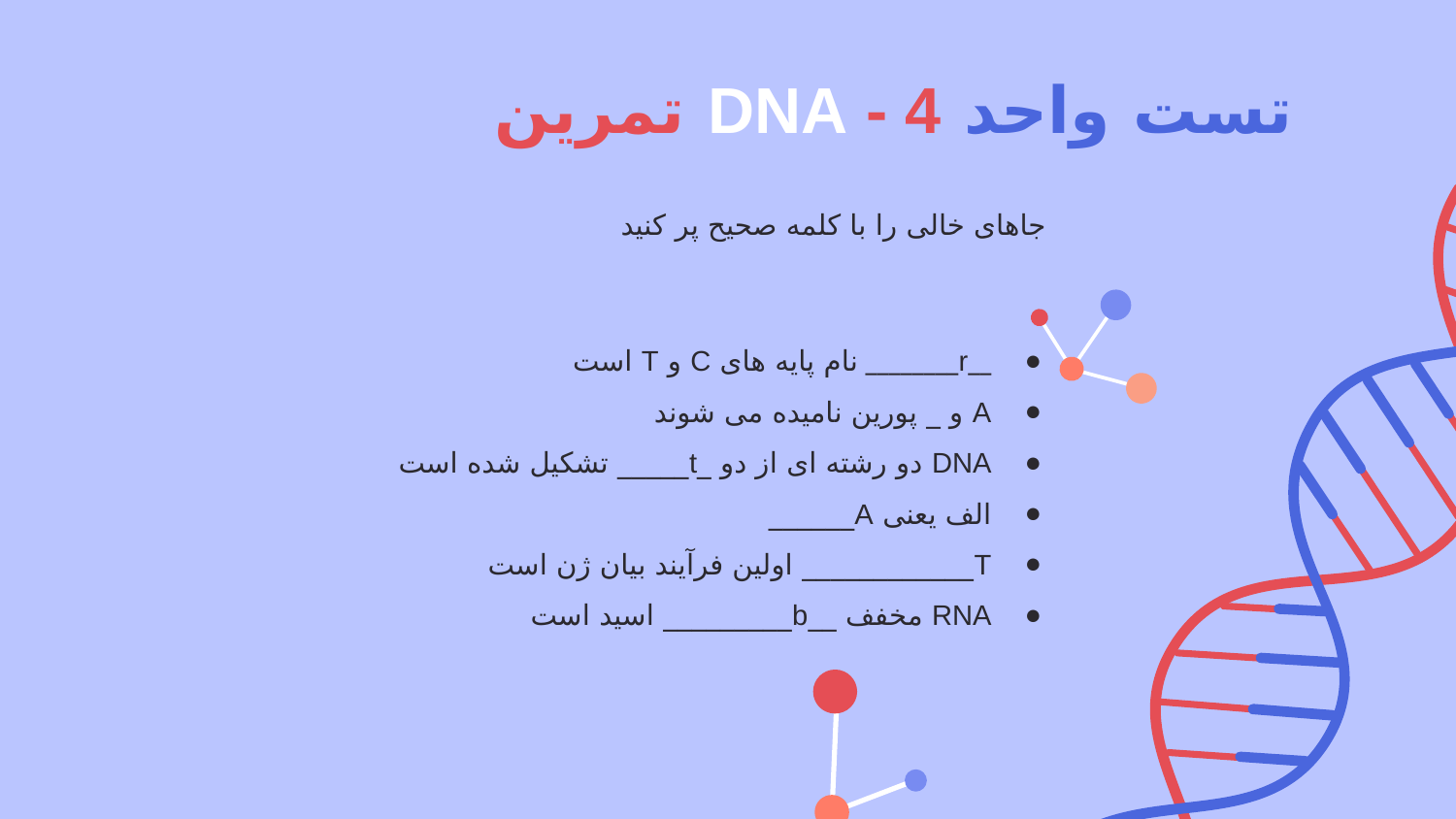

# تست واحد DNA - 4 تمرین
جاهای خالی را با کلمه صحیح پر کنید

__r________ نام پایه های C و T است
A و _ پورین نامیده می شوند
DNA دو رشته ای از دو _t_____ تشکیل شده است
الف یعنی A______
T____________ اولین فرآیند بیان ژن است
RNA مخفف __b_________ اسید است